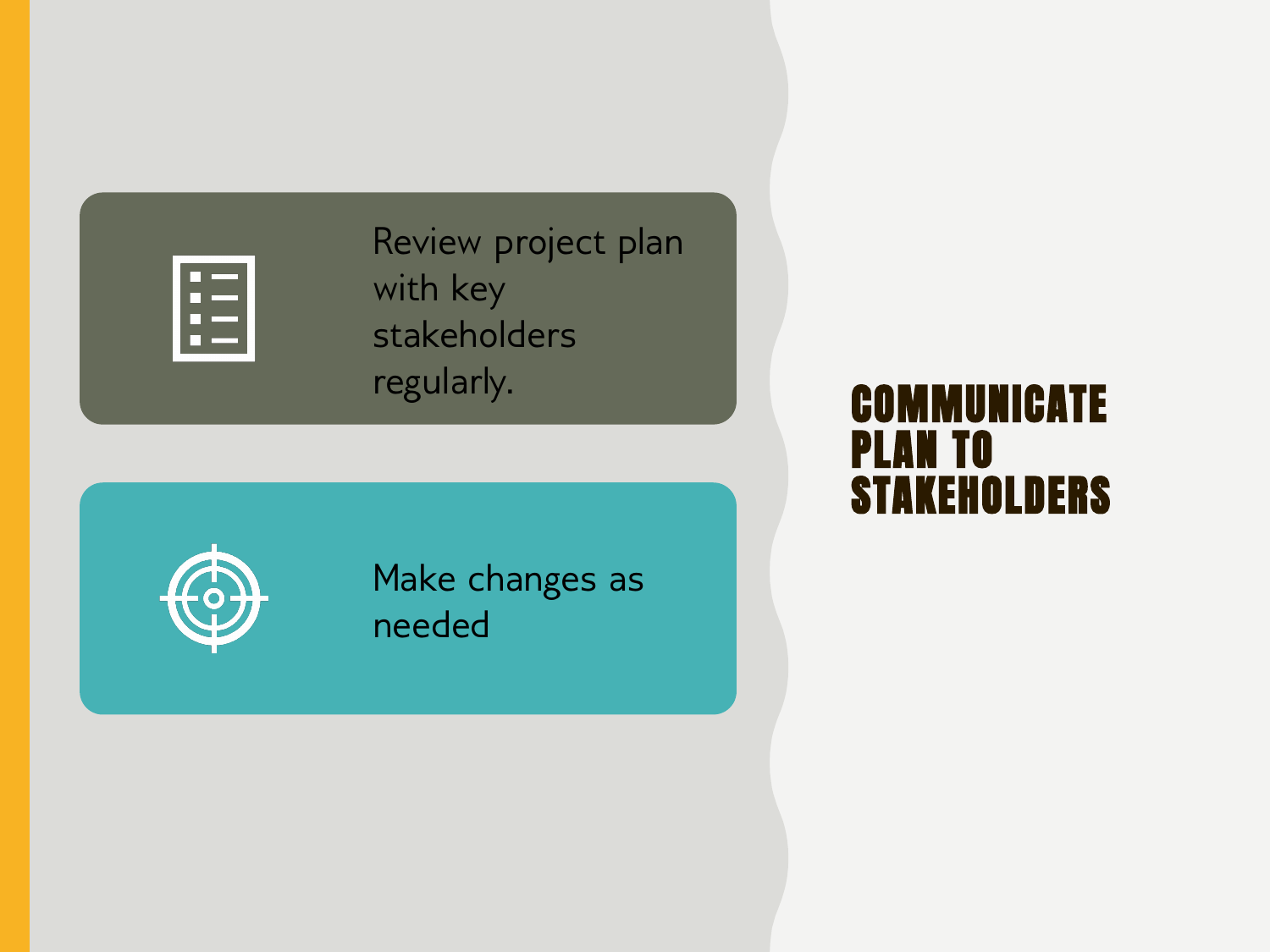

Review project plan with key stakeholders regularly.
Make changes as needed
# Communicate plan to stakeholders